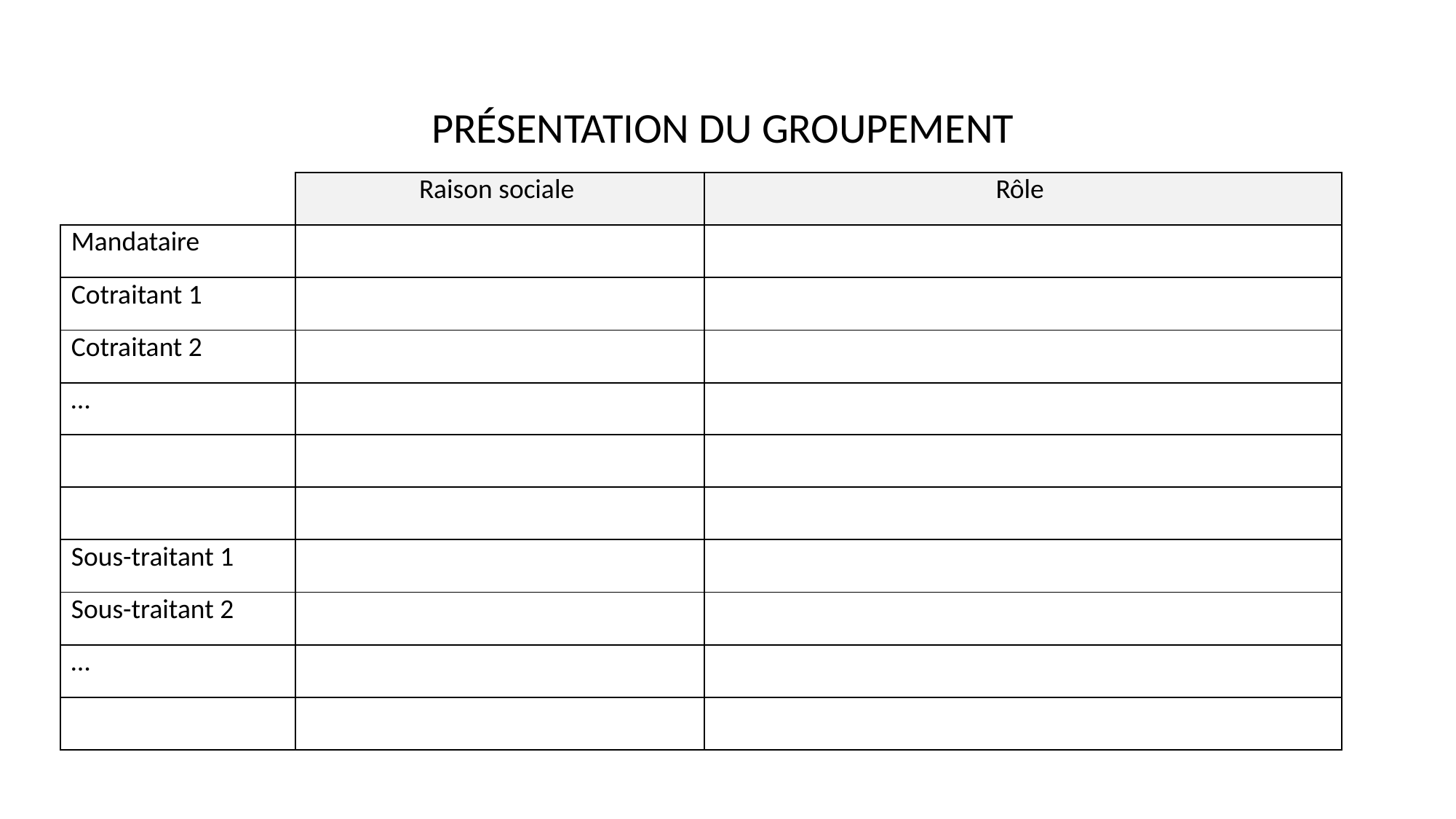

# PRÉSENTATION DU GROUPEMENT
|  | Raison sociale | Rôle |
| --- | --- | --- |
| Mandataire |  |  |
| Cotraitant 1 |  |  |
| Cotraitant 2 |  |  |
| … |  |  |
|  |  |  |
|  |  |  |
| Sous-traitant 1 |  |  |
| Sous-traitant 2 |  |  |
| … |  |  |
|  |  |  |